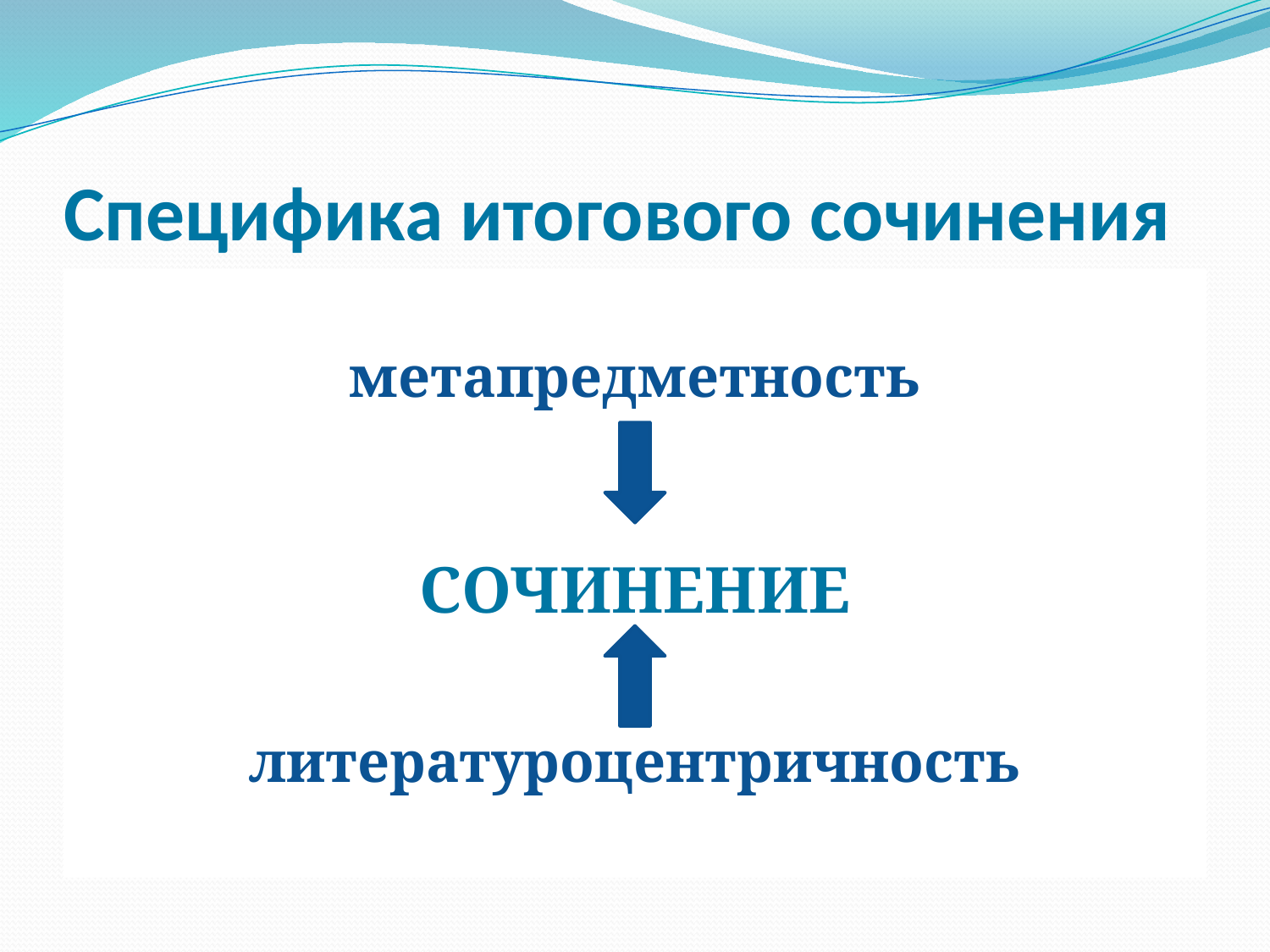

# Специфика итогового сочинения

метапредметность

СОЧИНЕНИЕ

литературоцентричность